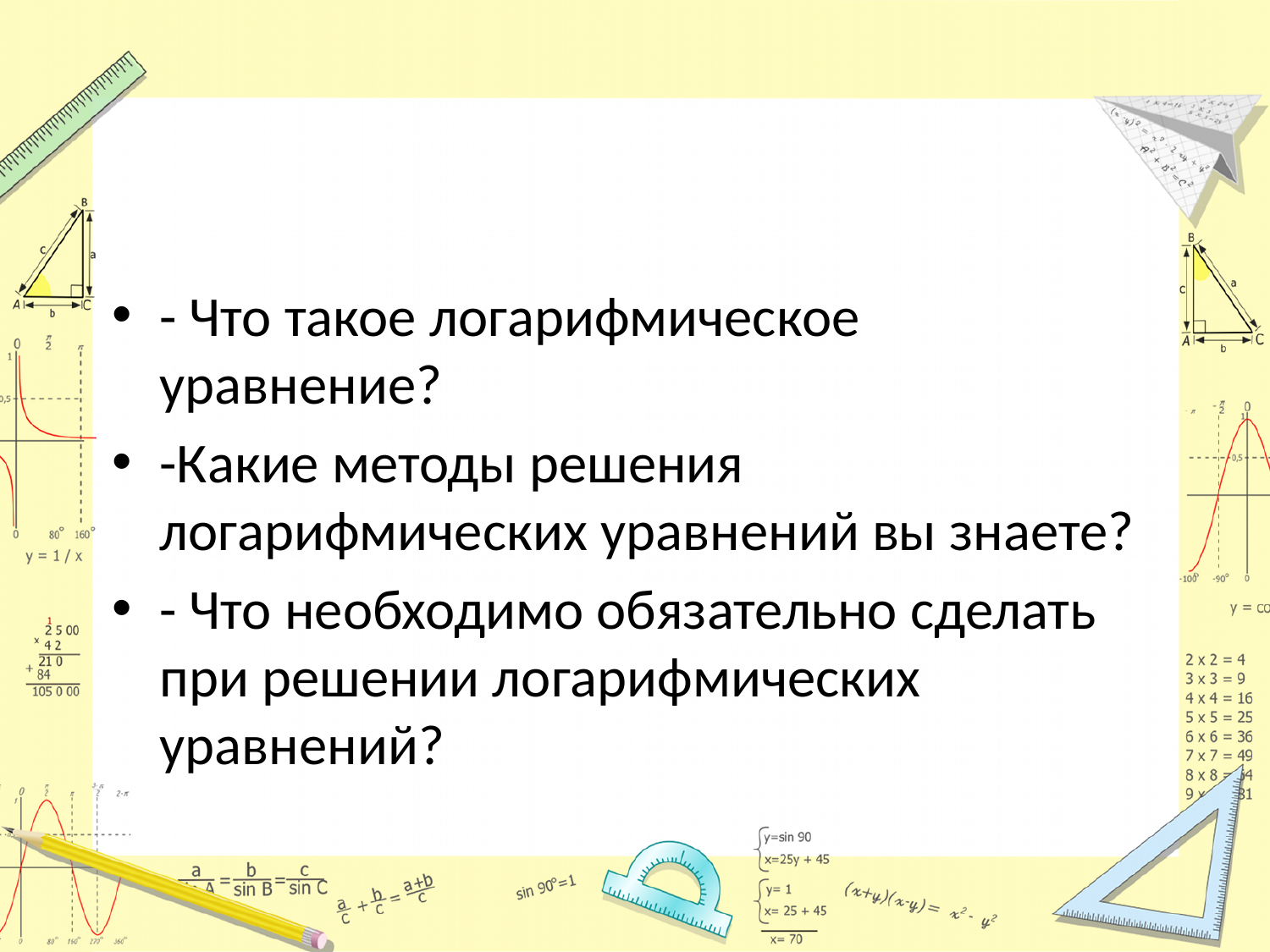

#

- Что такое логарифмическое  уравнение?
-Какие методы решения логарифмических уравнений вы знаете?
- Что необходимо обязательно сделать при решении логарифмических уравнений?